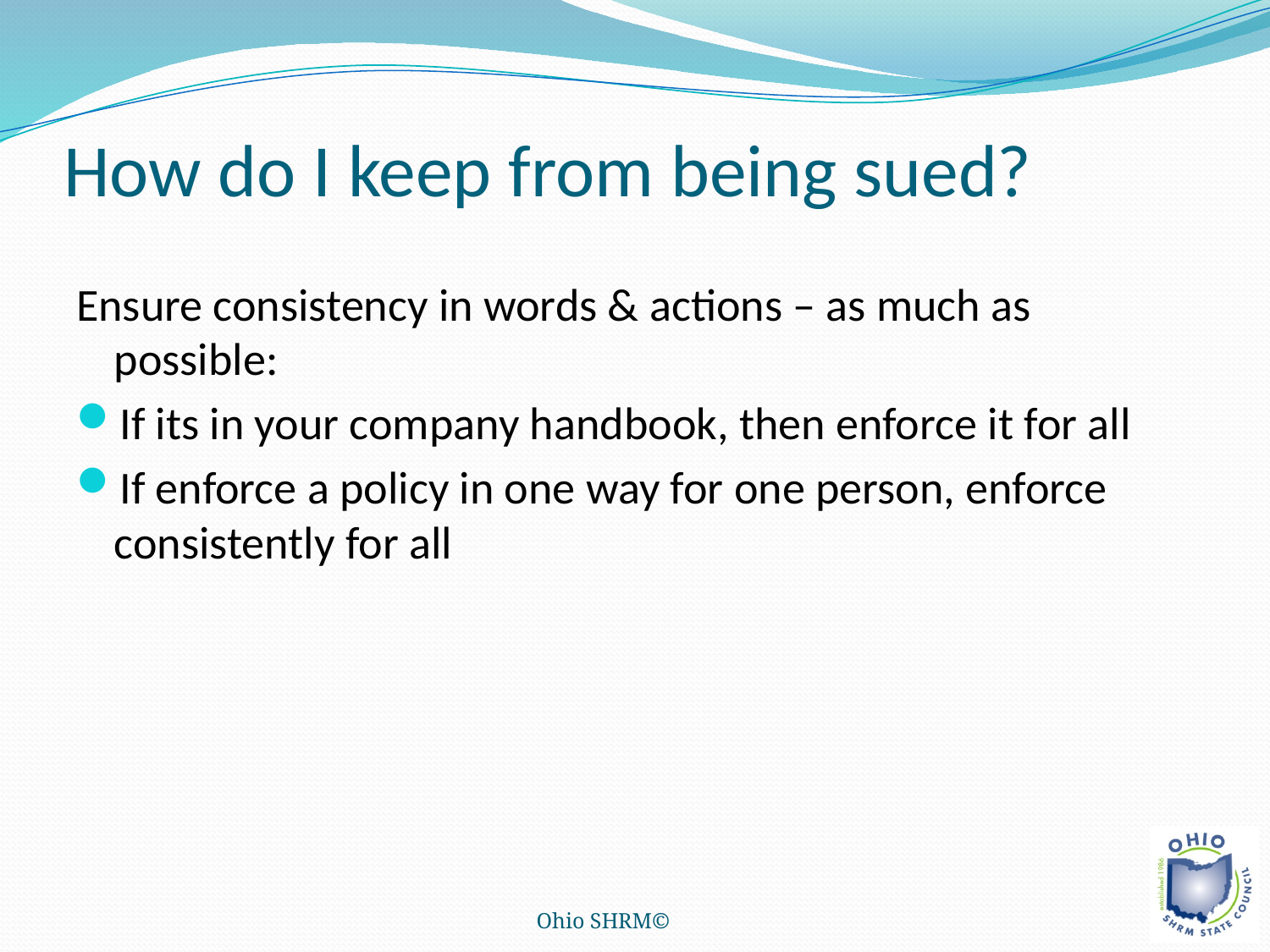

# How do I keep from being sued?
Ensure consistency in words & actions – as much as possible:
If its in your company handbook, then enforce it for all
If enforce a policy in one way for one person, enforce consistently for all

Ohio SHRM©